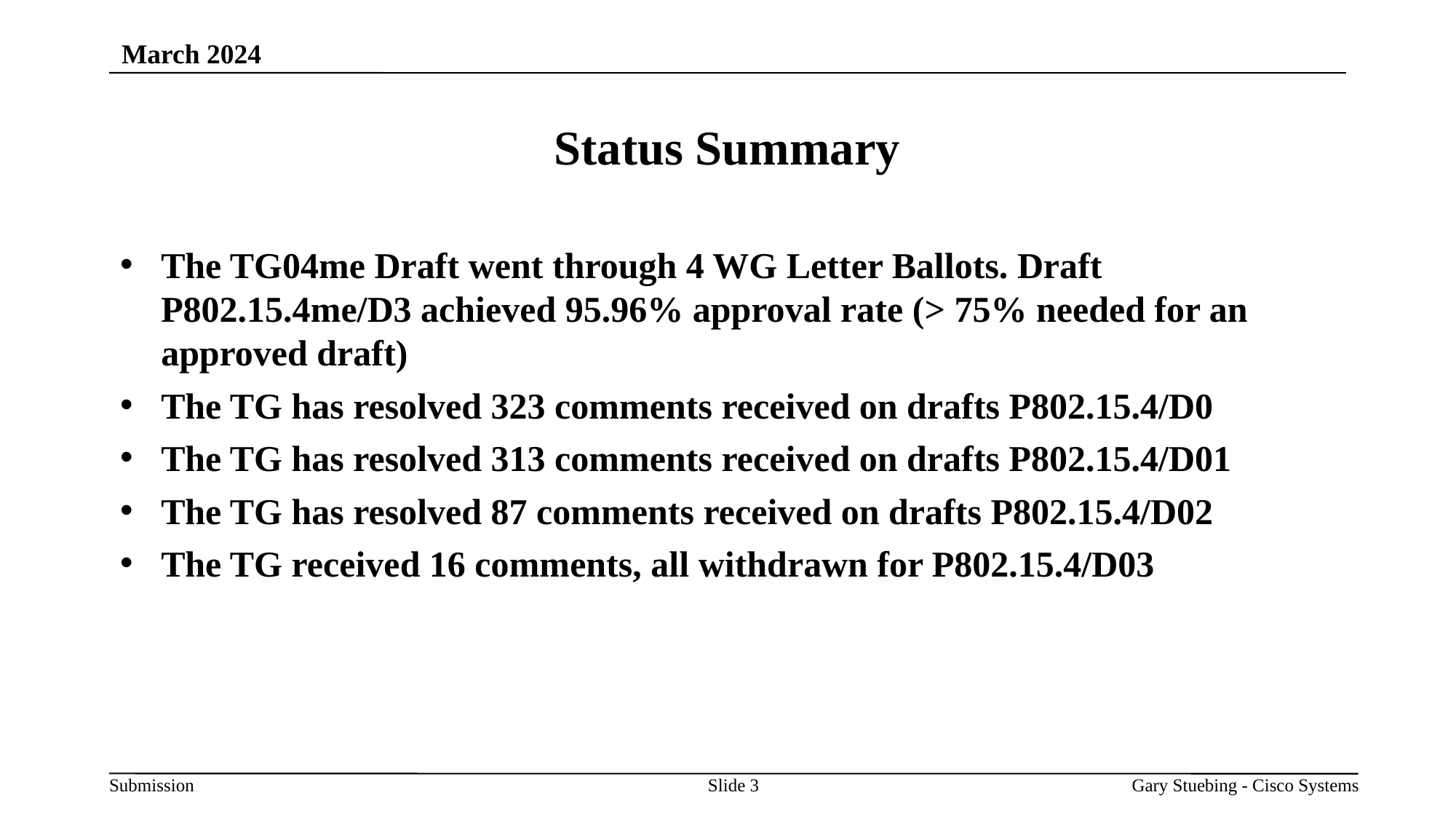

March 2024
Status Summary
The TG04me Draft went through 4 WG Letter Ballots. Draft P802.15.4me/D3 achieved 95.96% approval rate (> 75% needed for an approved draft)
The TG has resolved 323 comments received on drafts P802.15.4/D0
The TG has resolved 313 comments received on drafts P802.15.4/D01
The TG has resolved 87 comments received on drafts P802.15.4/D02
The TG received 16 comments, all withdrawn for P802.15.4/D03
Slide 3
Gary Stuebing - Cisco Systems